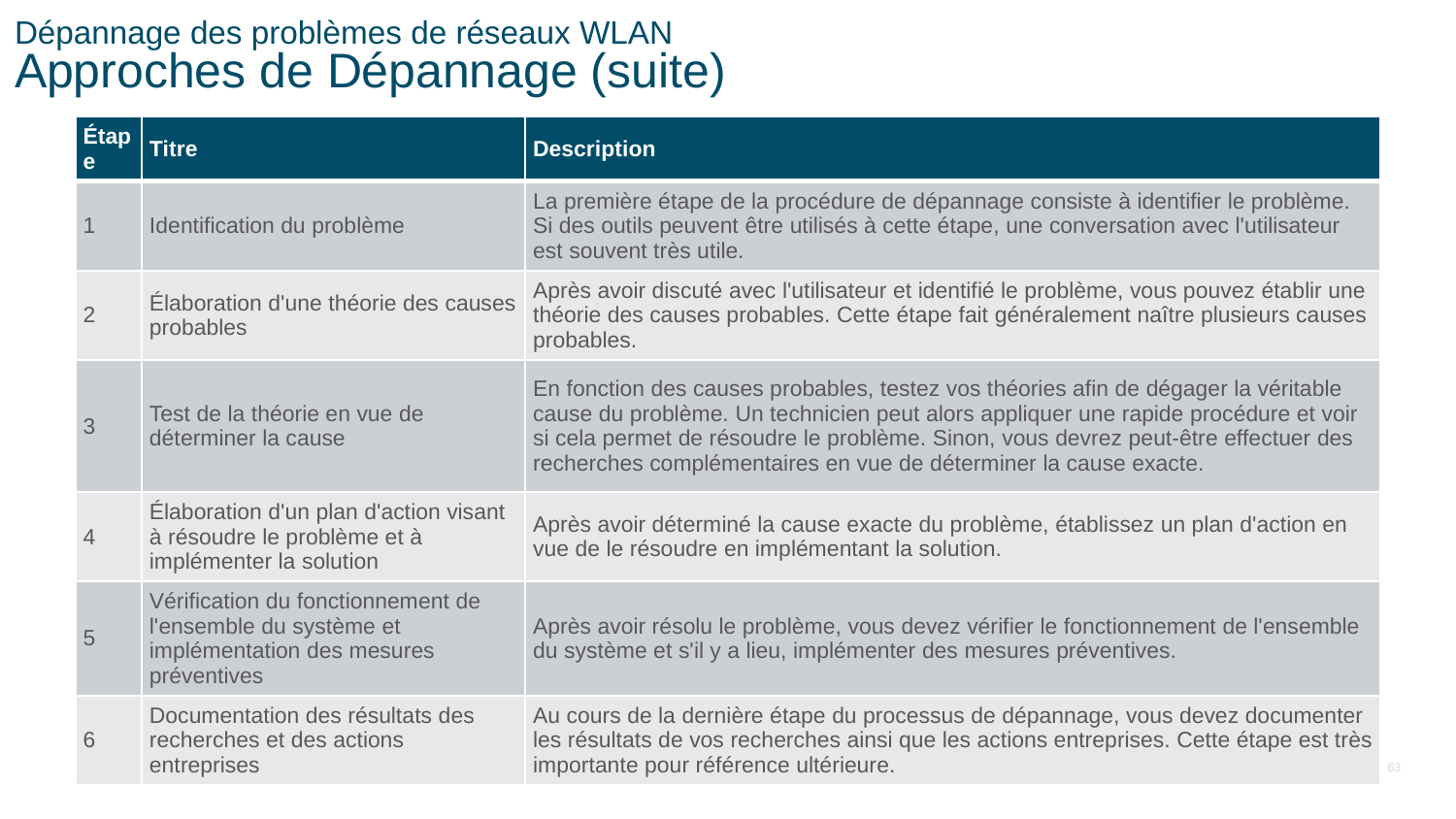

# Dépannage des problèmes de réseaux WLAN Approches de Dépannage (suite)
| Étape | Titre | Description |
| --- | --- | --- |
| 1 | Identification du problème | La première étape de la procédure de dépannage consiste à identifier le problème. Si des outils peuvent être utilisés à cette étape, une conversation avec l'utilisateur est souvent très utile. |
| 2 | Élaboration d'une théorie des causes probables | Après avoir discuté avec l'utilisateur et identifié le problème, vous pouvez établir une théorie des causes probables. Cette étape fait généralement naître plusieurs causes probables. |
| 3 | Test de la théorie en vue de déterminer la cause | En fonction des causes probables, testez vos théories afin de dégager la véritable cause du problème. Un technicien peut alors appliquer une rapide procédure et voir si cela permet de résoudre le problème. Sinon, vous devrez peut-être effectuer des recherches complémentaires en vue de déterminer la cause exacte. |
| 4 | Élaboration d'un plan d'action visant à résoudre le problème et à implémenter la solution | Après avoir déterminé la cause exacte du problème, établissez un plan d'action en vue de le résoudre en implémentant la solution. |
| 5 | Vérification du fonctionnement de l'ensemble du système et implémentation des mesures préventives | Après avoir résolu le problème, vous devez vérifier le fonctionnement de l'ensemble du système et s'il y a lieu, implémenter des mesures préventives. |
| 6 | Documentation des résultats des recherches et des actions entreprises | Au cours de la dernière étape du processus de dépannage, vous devez documenter les résultats de vos recherches ainsi que les actions entreprises. Cette étape est très importante pour référence ultérieure. |